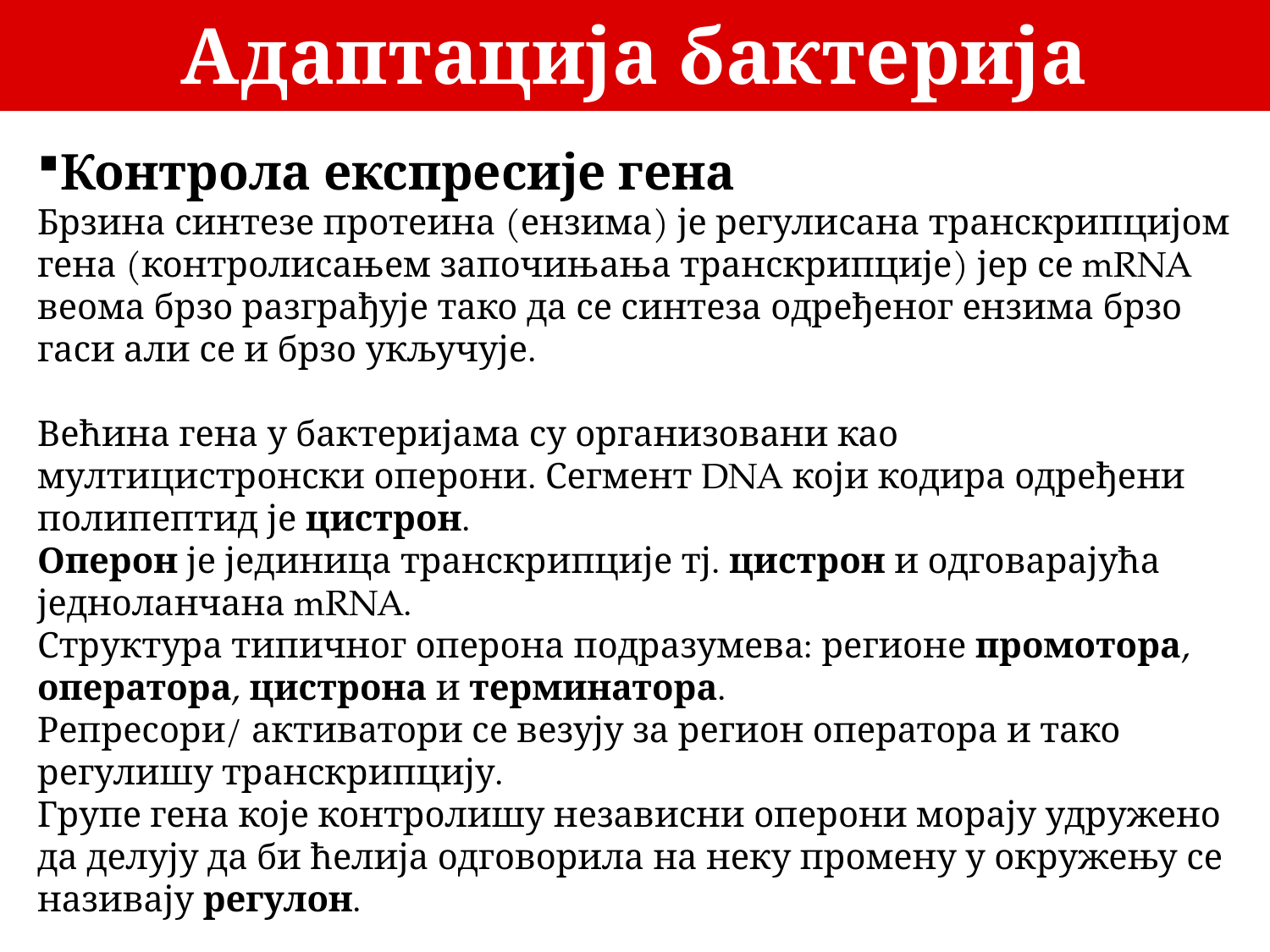

Адаптација бактерија
Контрола експресије гена
Брзина синтезе протеина (ензима) је регулисана транскрипцијом гена (контролисањем започињања транскрипције) јер се mRNA веома брзо разграђује тако да се синтеза одређеног ензима брзо гаси али се и брзо укључује.

Већина гена у бактеријама су организовани као мултицистронски оперони. Сегмент DNA који кодира одређени полипептид је цистрон.
Оперон је јединица транскрипције тј. цистрон и одговарајућа једноланчана mRNA.
Структура типичног оперона подразумева: регионе промотора, оператора, цистрона и терминатора.
Репресори/ активатори се везују за регион оператора и тако регулишу транскрипцију.
Групе гена које контролишу независни оперони морају удружено да делују да би ћелија одговорила на неку промену у окружењу се називају регулон.